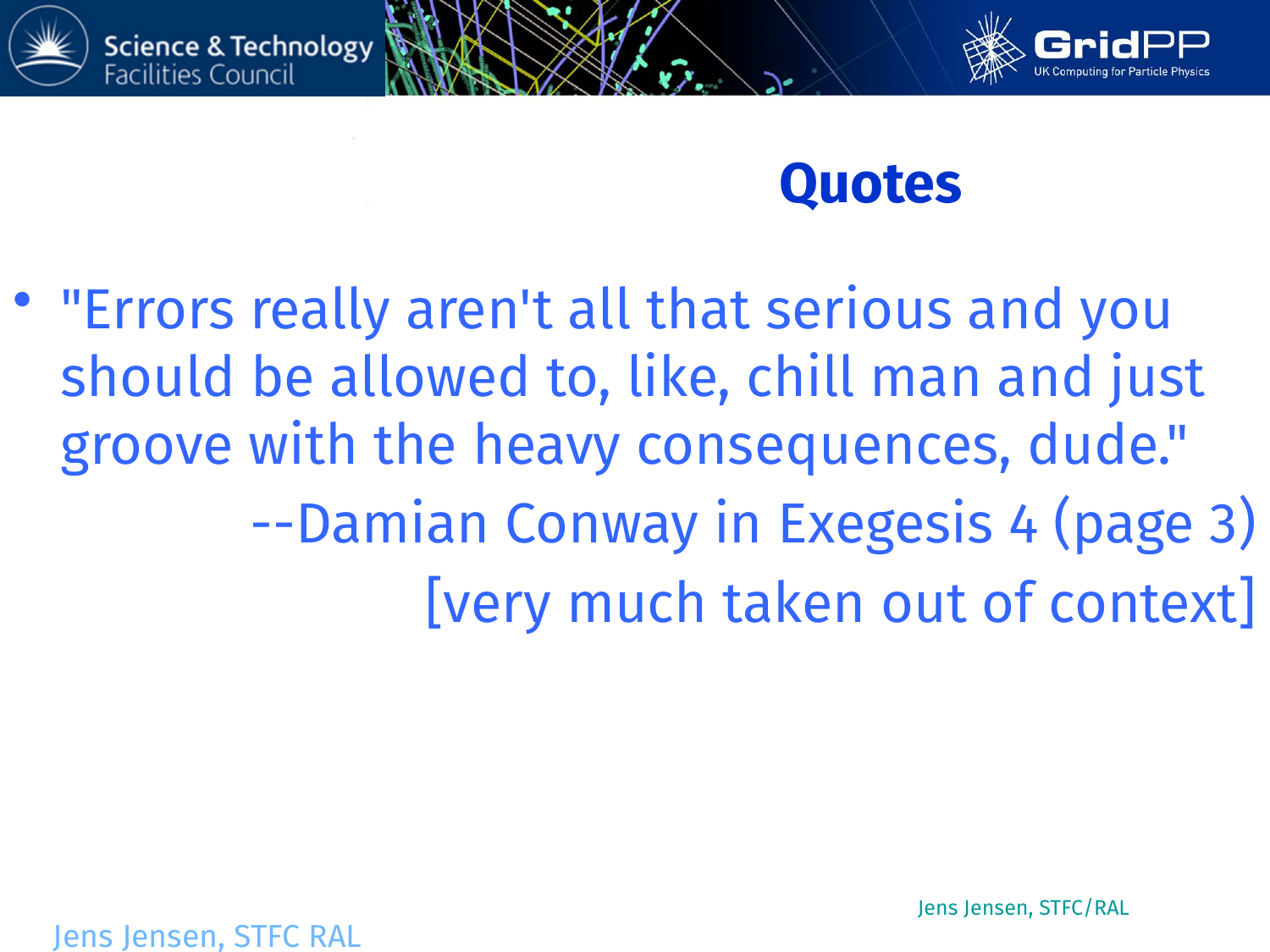

# Quotes
"Errors really aren't all that serious and you should be allowed to, like, chill man and just groove with the heavy consequences, dude."
       --Damian Conway in Exegesis 4 (page 3)
[very much taken out of context]